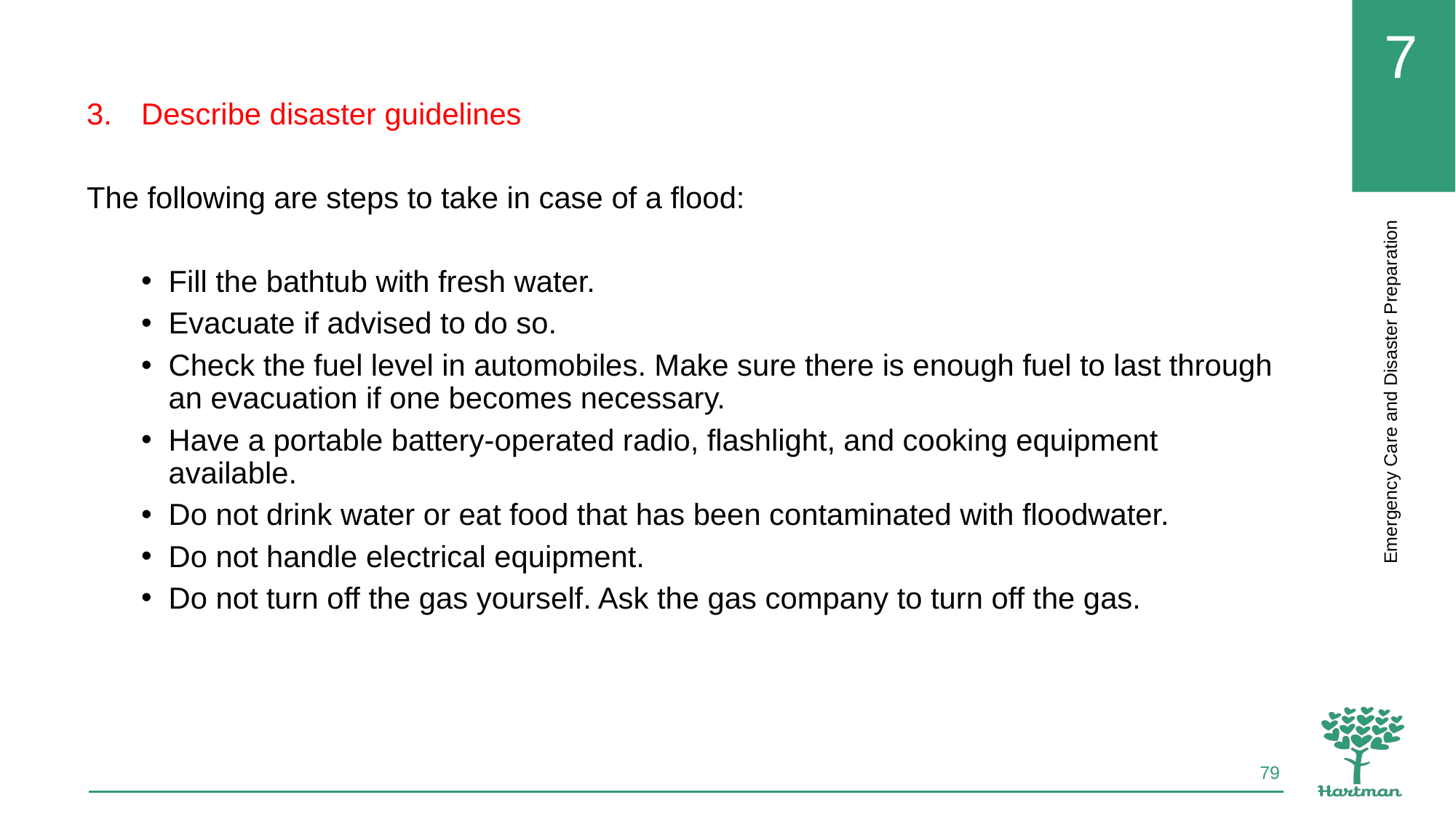

Describe disaster guidelines

The following are steps to take in case of a flood:

Fill the bathtub with fresh water.
Evacuate if advised to do so.
Check the fuel level in automobiles. Make sure there is enough fuel to last through an evacuation if one becomes necessary.
Have a portable battery-operated radio, flashlight, and cooking equipment available.
Do not drink water or eat food that has been contaminated with floodwater.
Do not handle electrical equipment.
Do not turn off the gas yourself. Ask the gas company to turn off the gas.

79